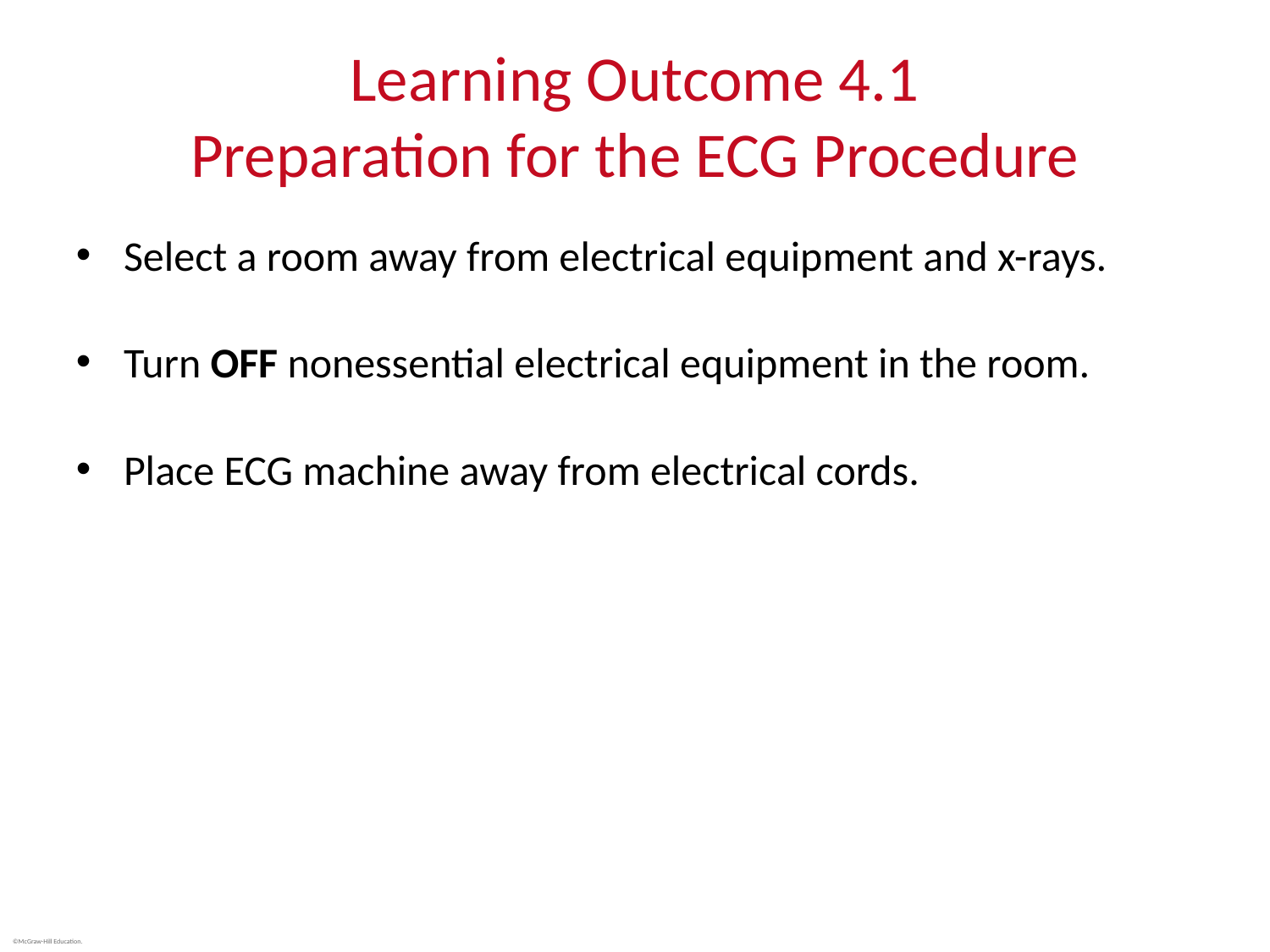

# Learning Outcome 4.1 Preparation for the ECG Procedure
Select a room away from electrical equipment and x-rays.
Turn OFF nonessential electrical equipment in the room.
Place ECG machine away from electrical cords.